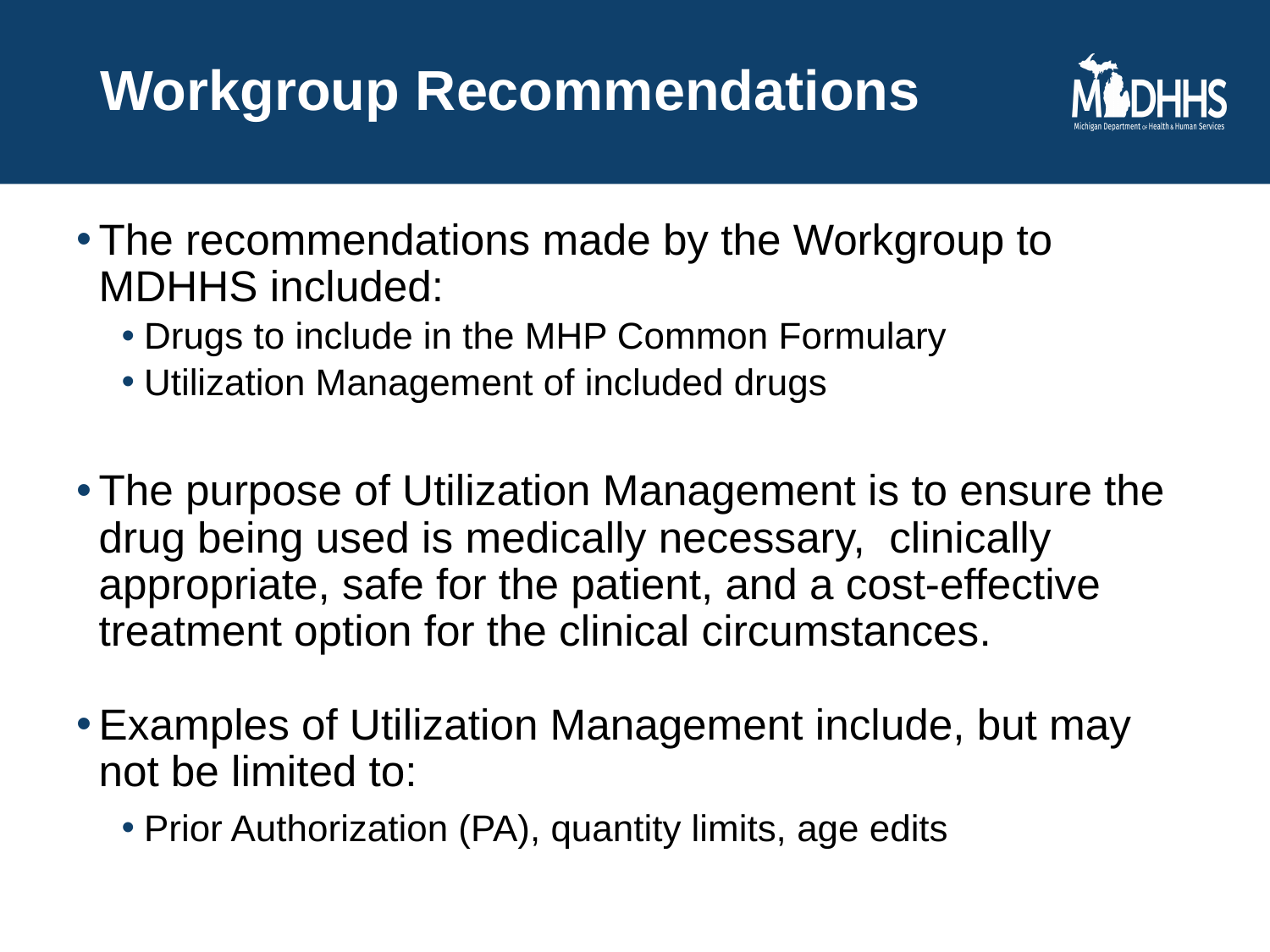

# Workgroup Recommendations
The recommendations made by the Workgroup to MDHHS included:
Drugs to include in the MHP Common Formulary
Utilization Management of included drugs

The purpose of Utilization Management is to ensure the drug being used is medically necessary,  clinically appropriate, safe for the patient, and a cost-effective treatment option for the clinical circumstances.

Examples of Utilization Management include, but may not be limited to:

Prior Authorization (PA), quantity limits, age edits